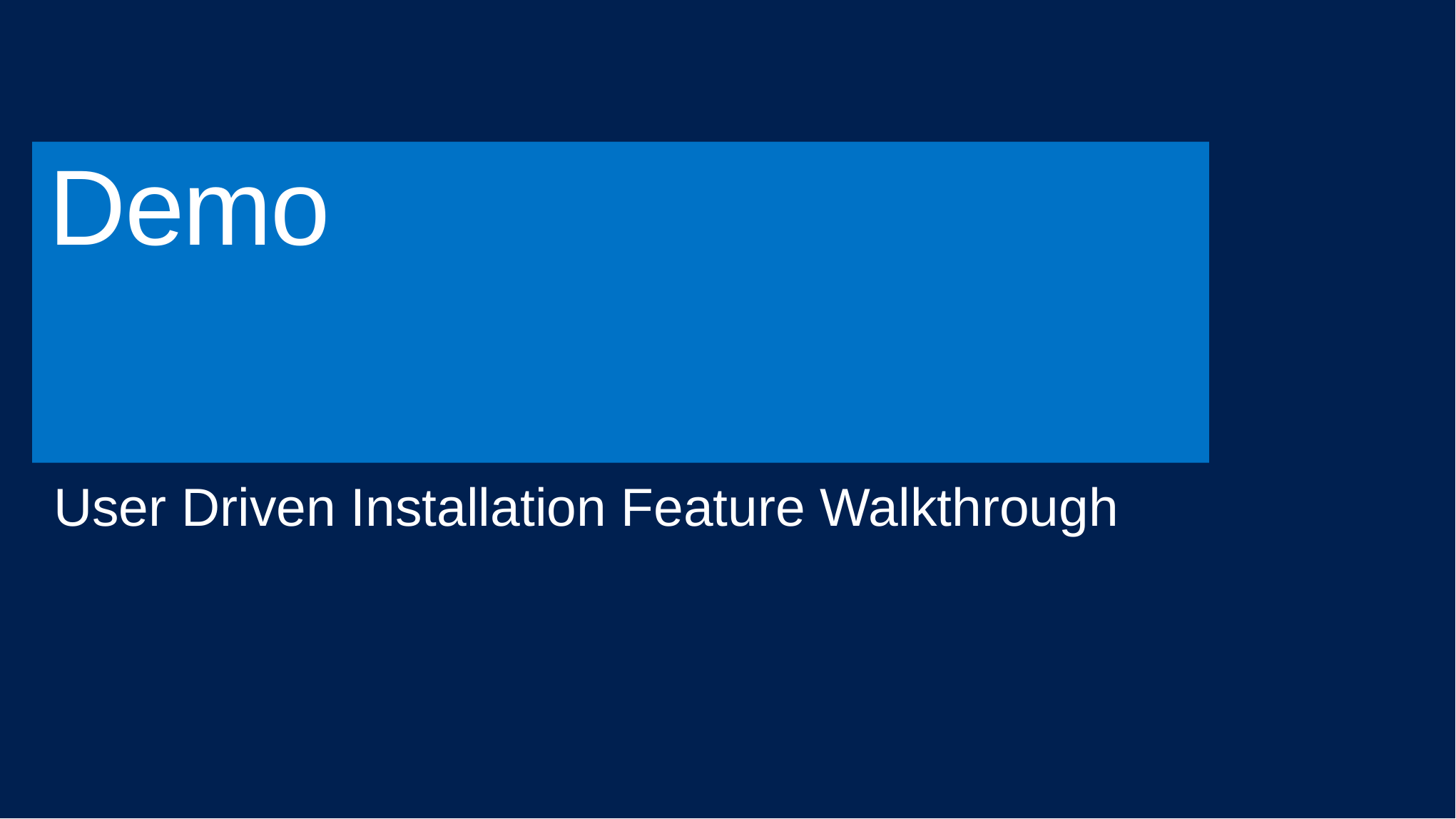

# Demo
User Driven Installation Feature Walkthrough